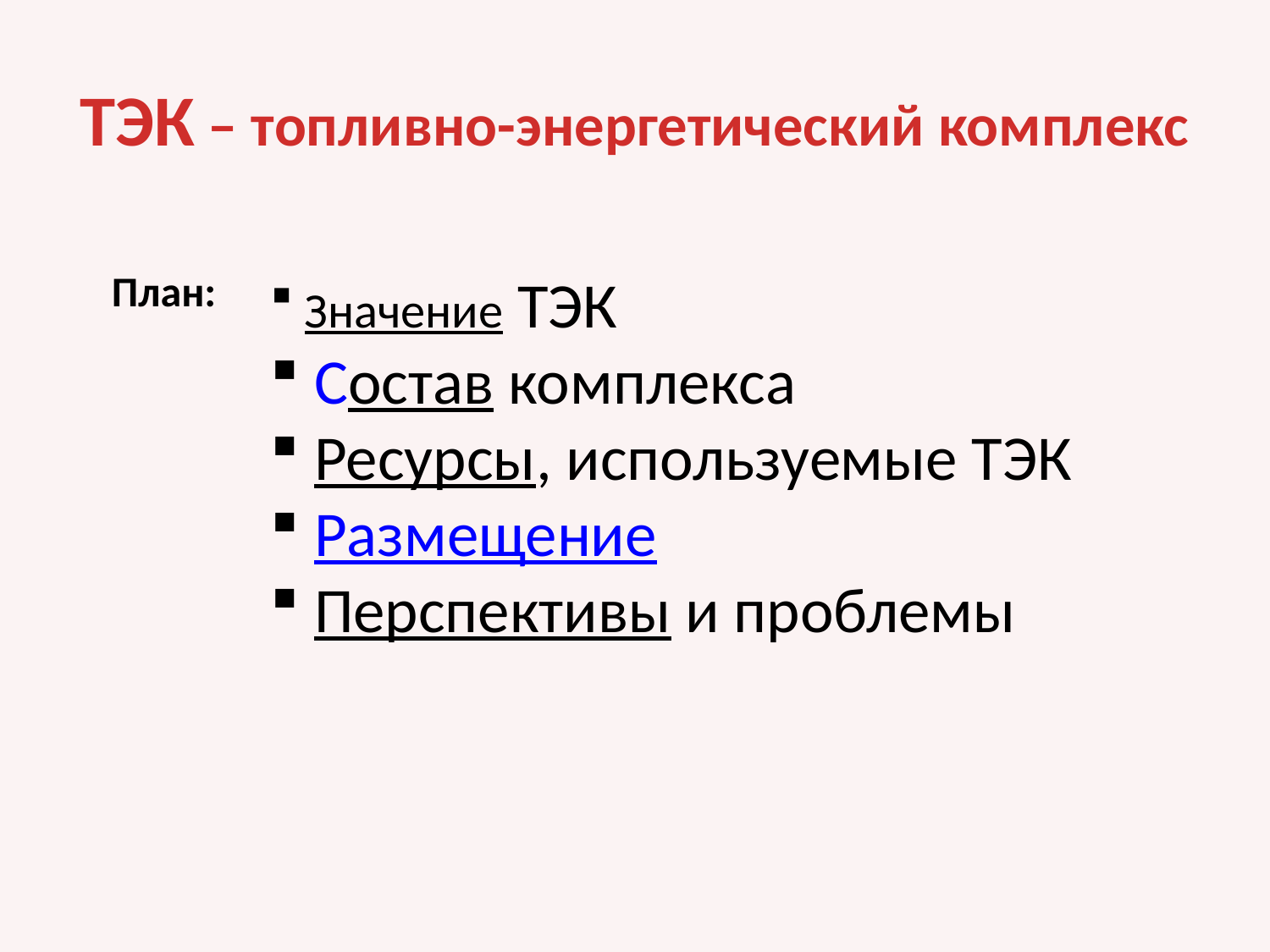

# ТЭК – топливно-энергетический комплекс
План:
 Значение ТЭК
 Состав комплекса
 Ресурсы, используемые ТЭК
 Размещение
 Перспективы и проблемы